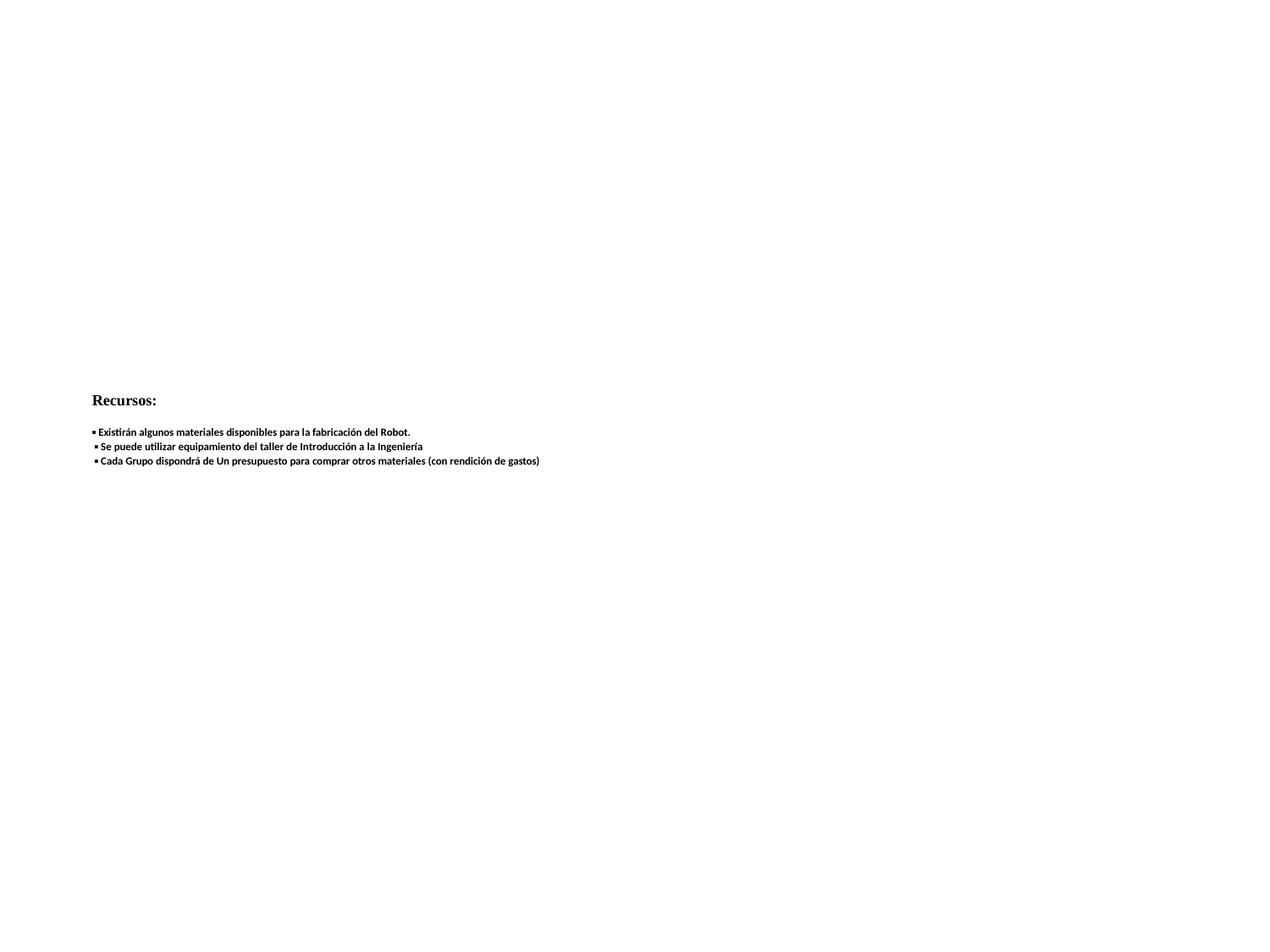

# Recursos: ▪ Existirán algunos materiales disponibles para la fabricación del Robot. ▪ Se puede utilizar equipamiento del taller de Introducción a la Ingeniería ▪ Cada Grupo dispondrá de Un presupuesto para comprar otros materiales (con rendición de gastos)